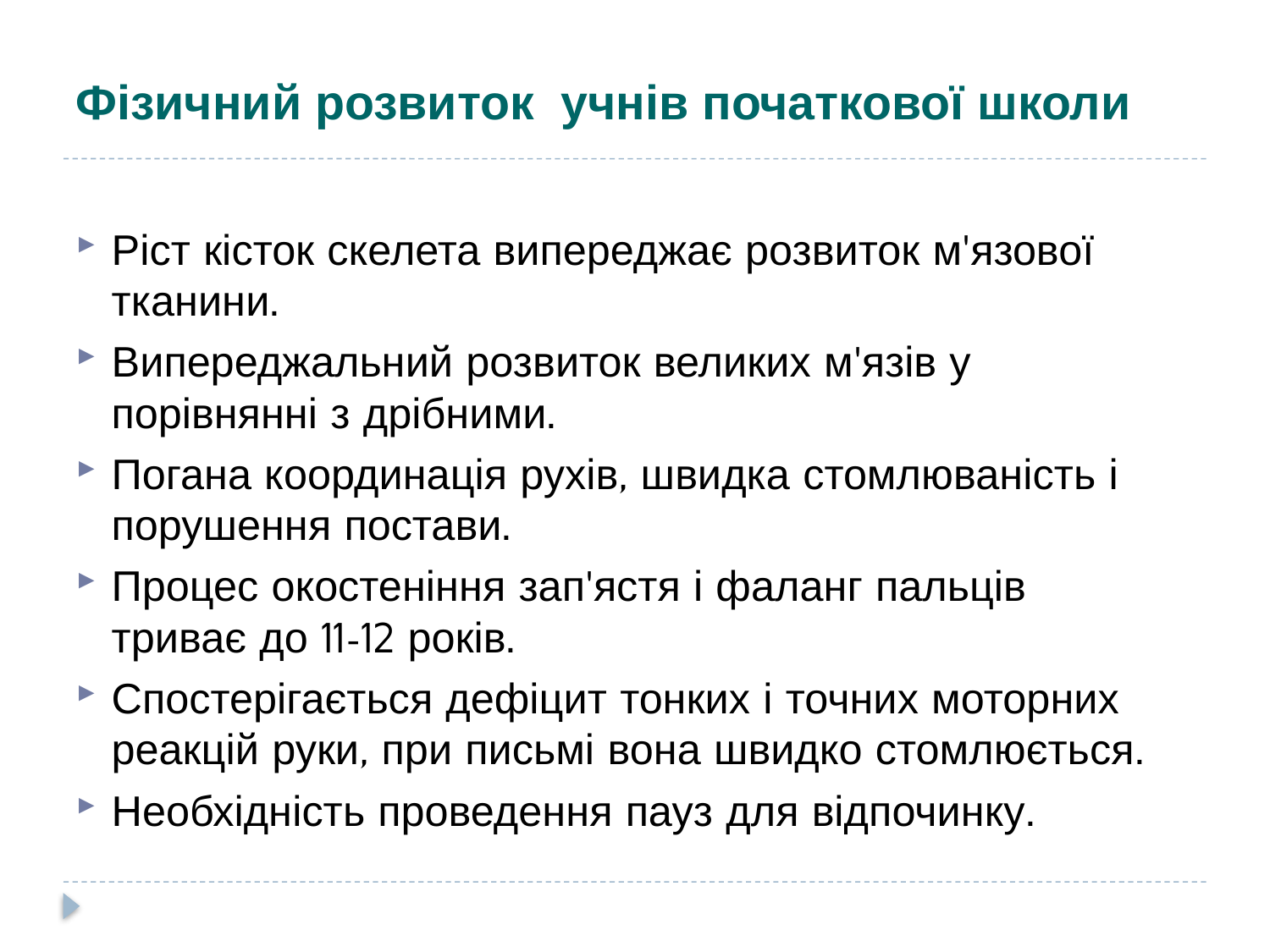

# Фізичний розвиток  учнів початкової школи
Ріст кісток скелета випереджає розвиток м'язової тканини.
Випереджальний розвиток великих м'язів у порівнянні з дрібними.
Погана координація рухів, швидка стомлюваність і порушення постави.
Процес окостеніння зап'ястя і фаланг пальців триває до 11-12 років.
Спостерігається дефіцит тонких і точних моторних реакцій руки, при письмі вона швидко стомлюється.
Необхідність проведення пауз для відпочинку.